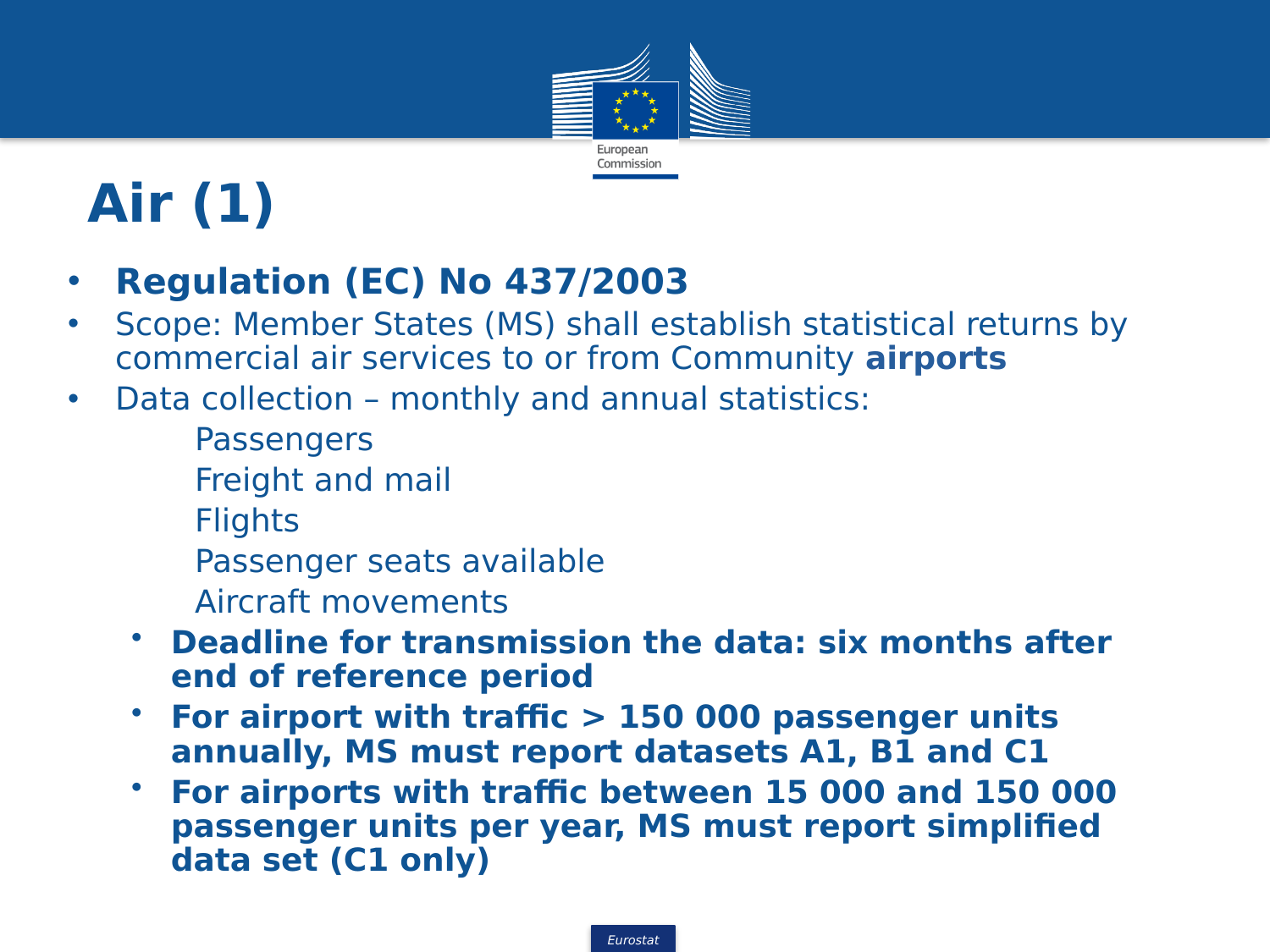

# Air (1)
Regulation (EC) No 437/2003
Scope: Member States (MS) shall establish statistical returns by commercial air services to or from Community airports
Data collection – monthly and annual statistics:
Passengers
Freight and mail
Flights
Passenger seats available
Aircraft movements
Deadline for transmission the data: six months after end of reference period
For airport with traffic > 150 000 passenger units annually, MS must report datasets A1, B1 and C1
For airports with traffic between 15 000 and 150 000 passenger units per year, MS must report simplified data set (C1 only)

17
2/20/2019